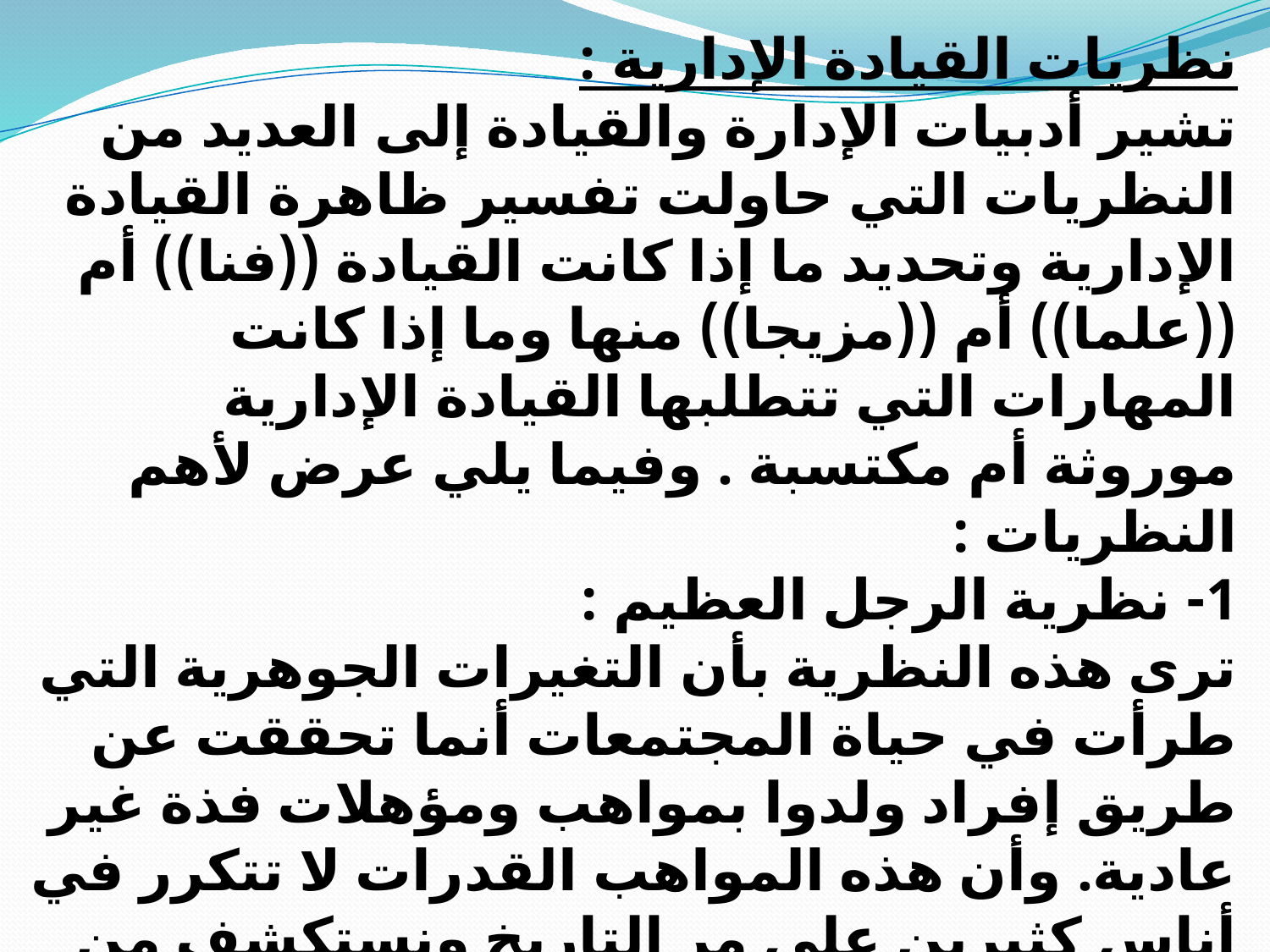

نظريات القيادة الإدارية :
تشير أدبيات الإدارة والقيادة إلى العديد من النظريات التي حاولت تفسير ظاهرة القيادة الإدارية وتحديد ما إذا كانت القيادة ((فنا)) أم ((علما)) أم ((مزيجا)) منها وما إذا كانت المهارات التي تتطلبها القيادة الإدارية موروثة أم مكتسبة . وفيما يلي عرض لأهم النظريات :
1- نظرية الرجل العظيم :
ترى هذه النظرية بأن التغيرات الجوهرية التي طرأت في حياة المجتمعات أنما تحققت عن طريق إفراد ولدوا بمواهب ومؤهلات فذة غير عادية. وأن هذه المواهب القدرات لا تتكرر في أناس كثيرين على مر التاريخ ونستكشف من ذلك أن هذه النظرية تفترض بأن الصفات الفذة التي يمتاز بها الفرد ليصبح قائد هي صفات موروثة ومكتسبة .